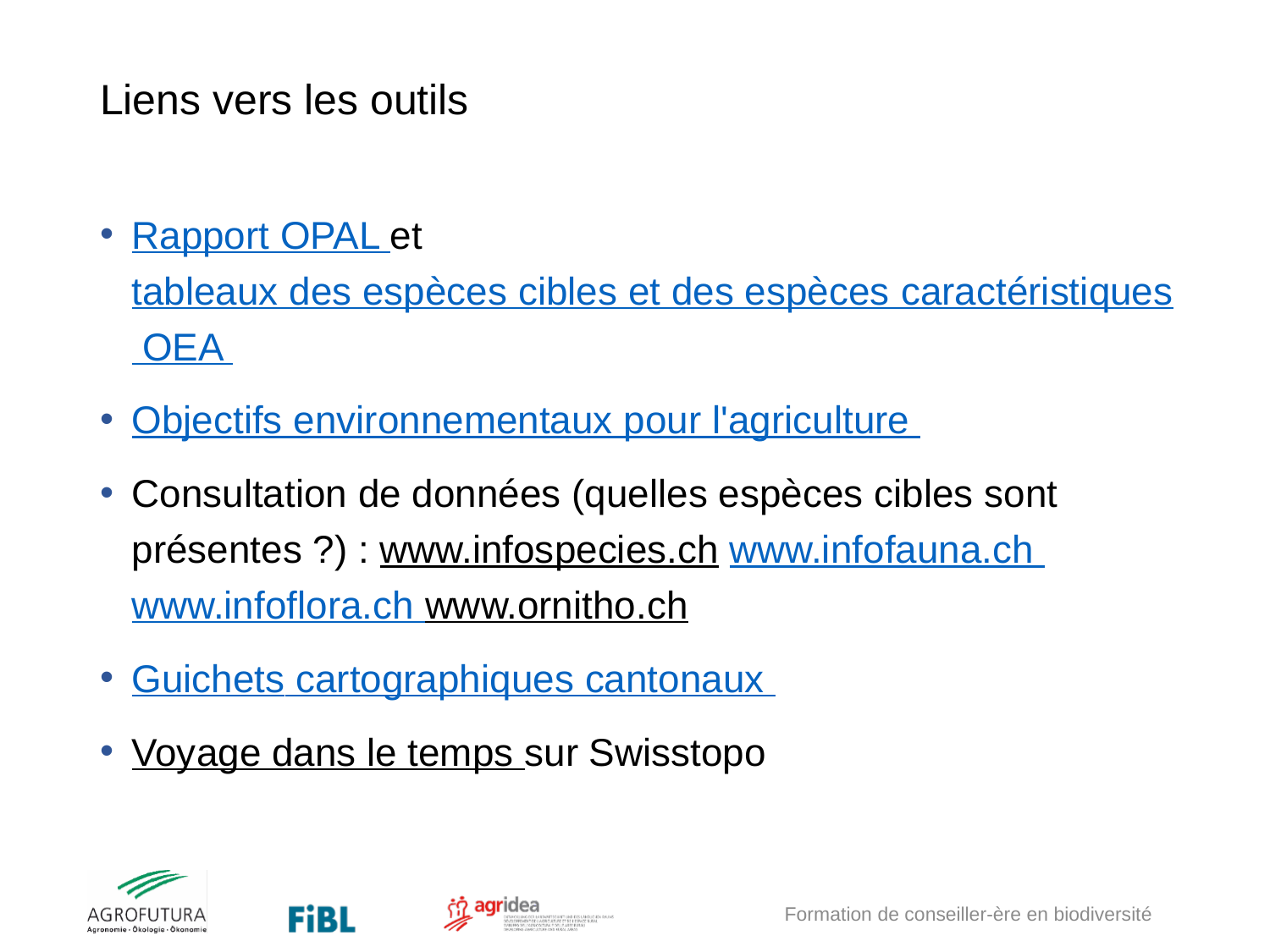

# Liens vers les outils
Rapport OPAL et tableaux des espèces cibles et des espèces caractéristiques OEA
Objectifs environnementaux pour l'agriculture
Consultation de données (quelles espèces cibles sont présentes ?) : www.infospecies.ch www.infofauna.ch www.infoflora.ch www.ornitho.ch
Guichets cartographiques cantonaux
Voyage dans le temps sur Swisstopo
Formation de conseiller-ère en biodiversité